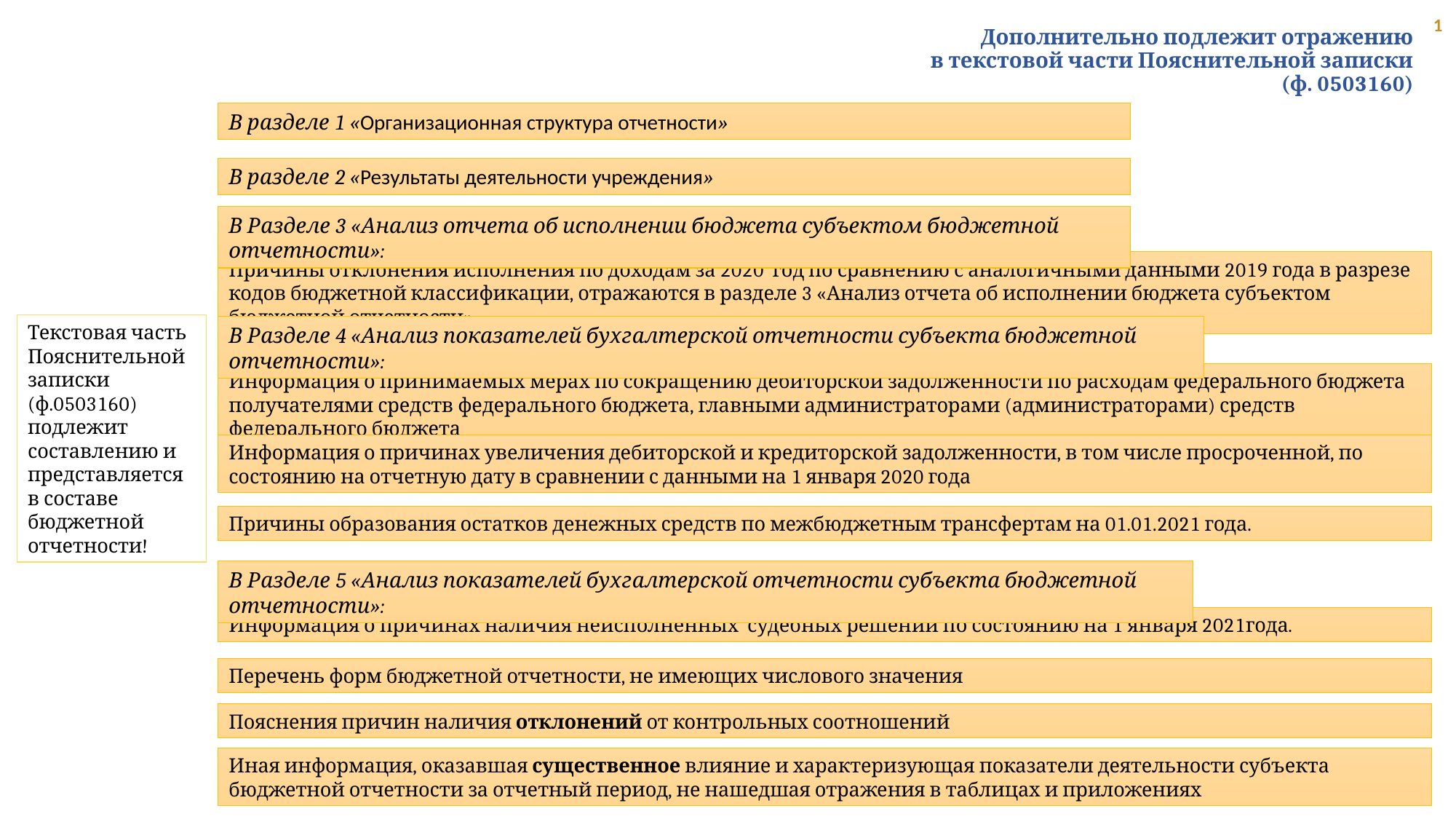

1
# Дополнительно подлежит отражению в текстовой части Пояснительной записки (ф. 0503160)
В разделе 1 «Организационная структура отчетности»
В разделе 2 «Результаты деятельности учреждения»
В Разделе 3 «Анализ отчета об исполнении бюджета субъектом бюджетной отчетности»:
Причины отклонения исполнения по доходам за 2020  год по сравнению с аналогичными данными 2019 года в разрезе кодов бюджетной классификации, отражаются в разделе 3 «Анализ отчета об исполнении бюджета субъектом бюджетной отчетности»
Текстовая часть Пояснительной записки (ф.0503160) подлежит составлению и представляется в составе бюджетной отчетности!
В Разделе 4 «Анализ показателей бухгалтерской отчетности субъекта бюджетной отчетности»:
Информация о принимаемых мерах по сокращению дебиторской задолженности по расходам федерального бюджета получателями средств федерального бюджета, главными администраторами (администраторами) средств федерального бюджета
Информация о причинах увеличения дебиторской и кредиторской задолженности, в том числе просроченной, по состоянию на отчетную дату в сравнении с данными на 1 января 2020 года
Причины образования остатков денежных средств по межбюджетным трансфертам на 01.01.2021 года.
В Разделе 5 «Анализ показателей бухгалтерской отчетности субъекта бюджетной отчетности»:
Информация о причинах наличия неисполненных  судебных решений по состоянию на 1 января 2021года.
Перечень форм бюджетной отчетности, не имеющих числового значения
Пояснения причин наличия отклонений от контрольных соотношений
Иная информация, оказавшая существенное влияние и характеризующая показатели деятельности субъекта бюджетной отчетности за отчетный период, не нашедшая отражения в таблицах и приложениях
1